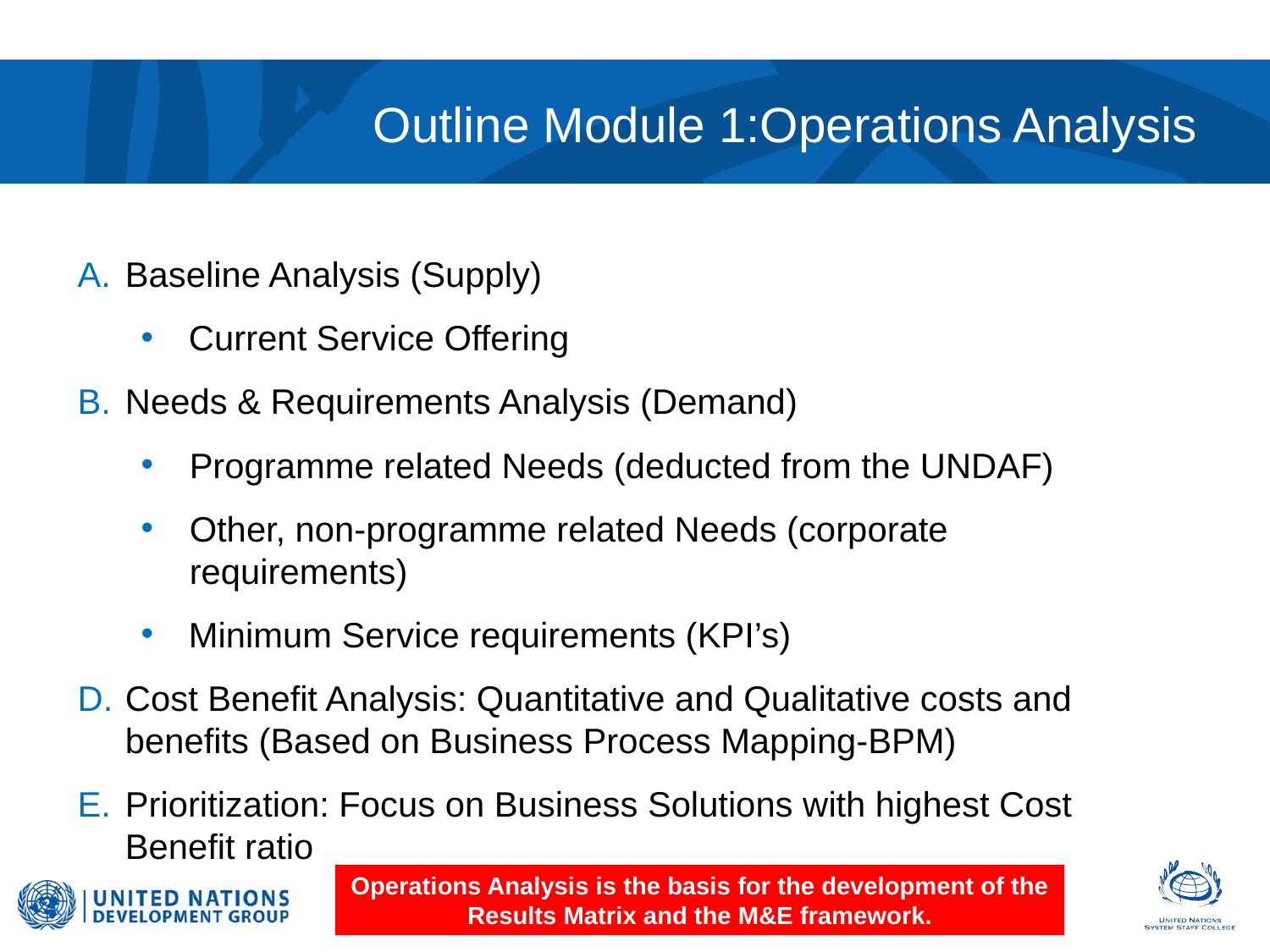

# Outline Module 1:Operations Analysis
Baseline Analysis (Supply)
Current Service Offering
Needs & Requirements Analysis (Demand)
Programme related Needs (deducted from the UNDAF)
Other, non-programme related Needs (corporate requirements)
Minimum Service requirements (KPI’s)
Cost Benefit Analysis: Quantitative and Qualitative costs and benefits (Based on Business Process Mapping-BPM)
Prioritization: Focus on Business Solutions with highest Cost Benefit ratio
Operations Analysis is the basis for the development of the Results Matrix and the M&E framework.